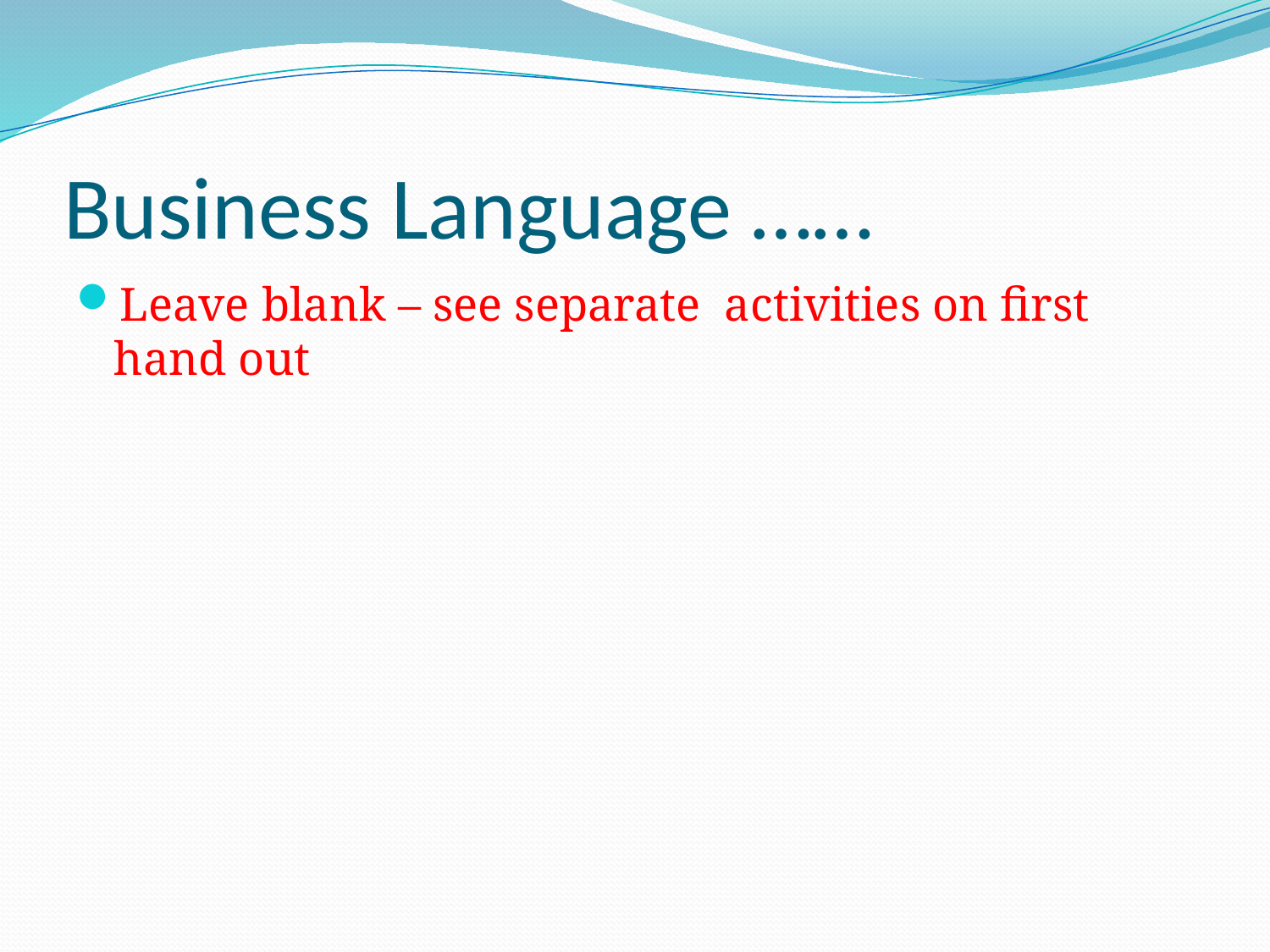

# Business Language ……
Leave blank – see separate  activities on first hand out